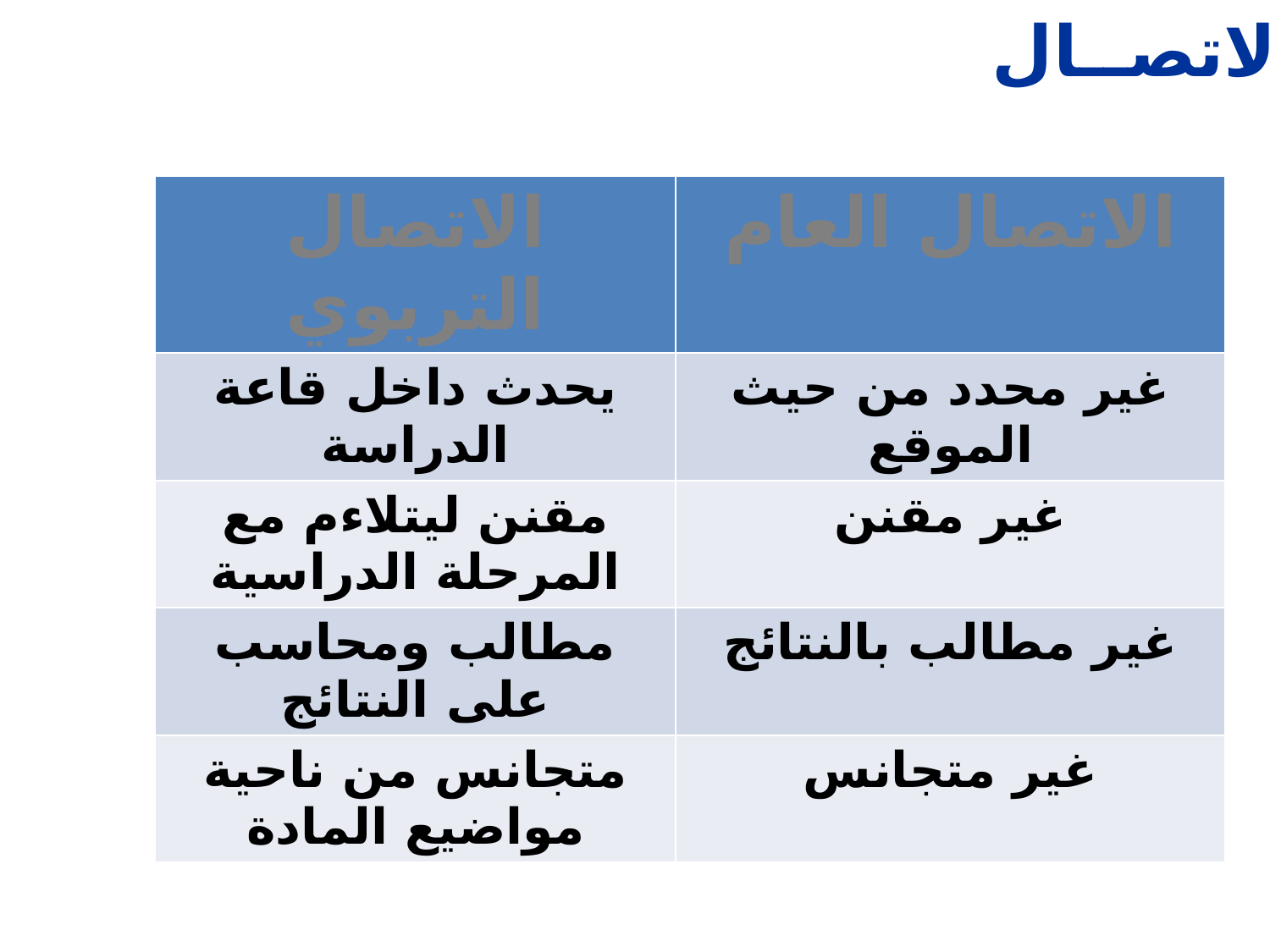

الاتصــال
| الاتصال التربوي | الاتصال العام |
| --- | --- |
| يحدث داخل قاعة الدراسة | غير محدد من حيث الموقع |
| مقنن ليتلاءم مع المرحلة الدراسية | غير مقنن |
| مطالب ومحاسب على النتائج | غير مطالب بالنتائج |
| متجانس من ناحية مواضيع المادة | غير متجانس |